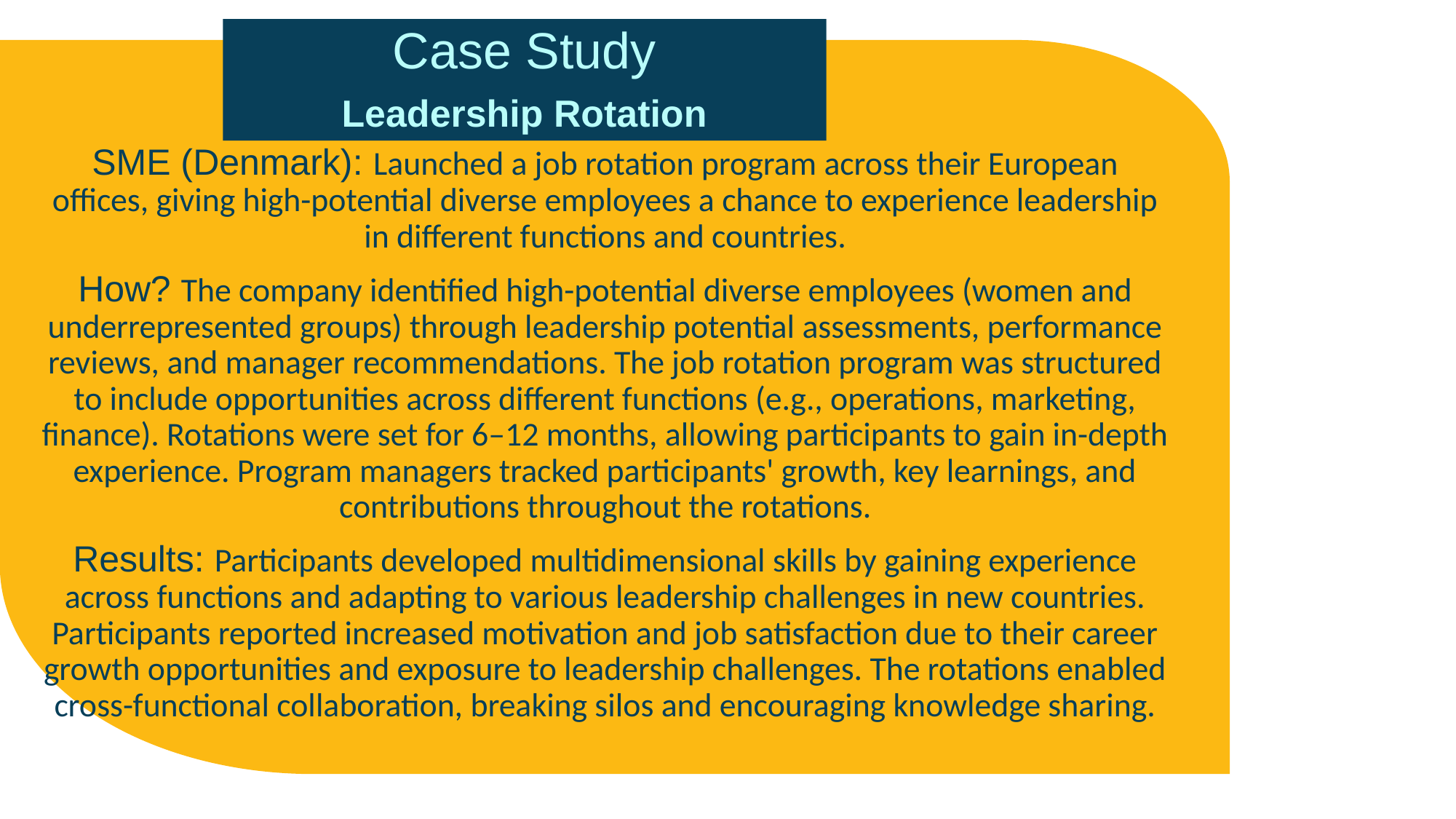

Case Study
Leadership Rotation
SME (Denmark): Launched a job rotation program across their European offices, giving high-potential diverse employees a chance to experience leadership in different functions and countries.
How? The company identified high-potential diverse employees (women and underrepresented groups) through leadership potential assessments, performance reviews, and manager recommendations. The job rotation program was structured to include opportunities across different functions (e.g., operations, marketing, finance). Rotations were set for 6–12 months, allowing participants to gain in-depth experience. Program managers tracked participants' growth, key learnings, and contributions throughout the rotations.
Results: Participants developed multidimensional skills by gaining experience across functions and adapting to various leadership challenges in new countries. Participants reported increased motivation and job satisfaction due to their career growth opportunities and exposure to leadership challenges. The rotations enabled cross-functional collaboration, breaking silos and encouraging knowledge sharing.